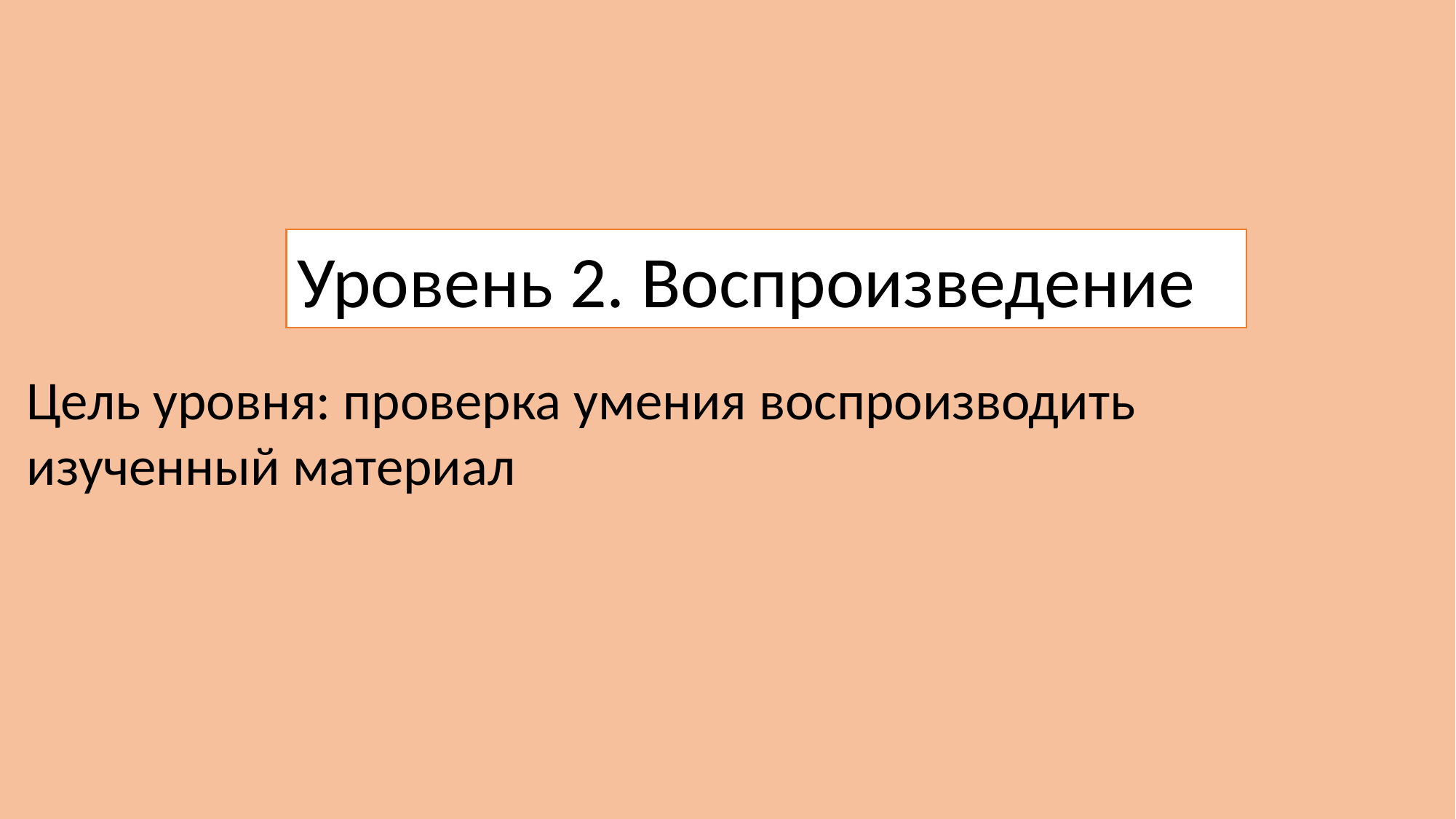

Уровень 2. Воспроизведение
Цель уровня: проверка умения воспроизводить изученный материал